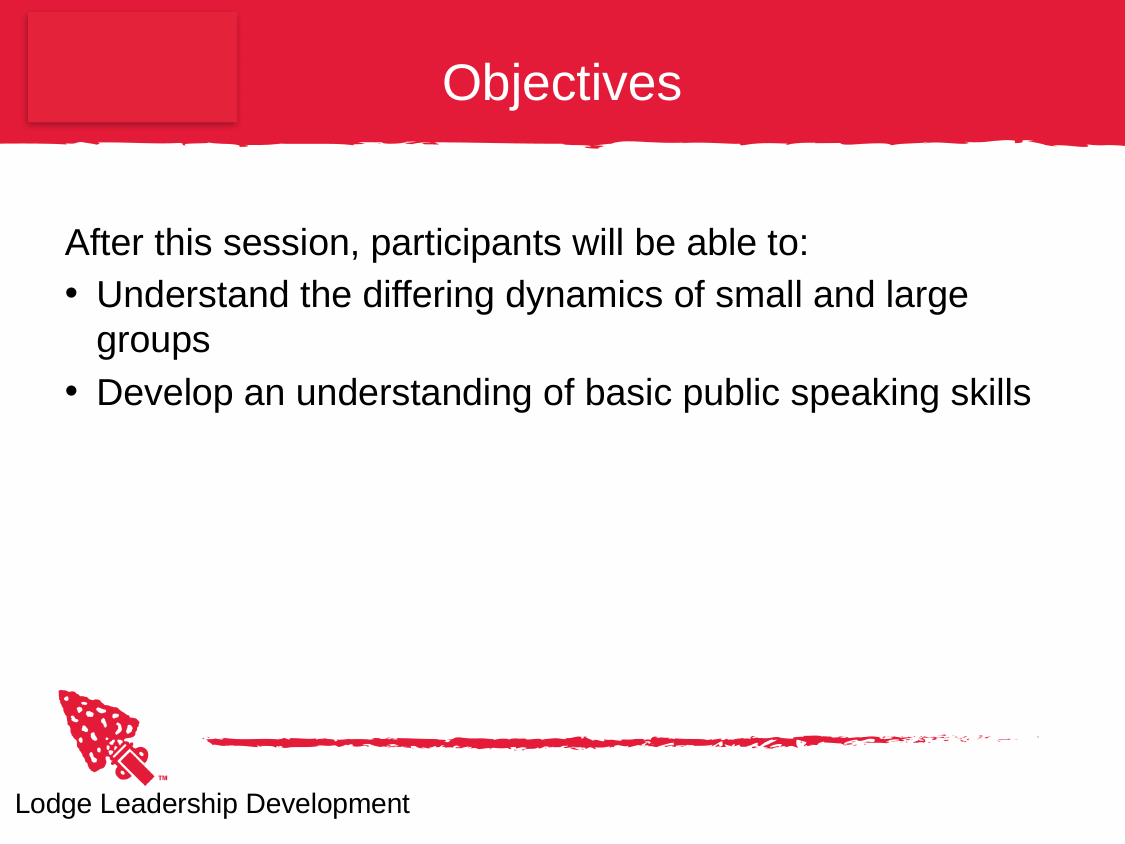

# Objectives
After this session, participants will be able to:
Understand the differing dynamics of small and large groups
Develop an understanding of basic public speaking skills

Lodge Leadership Development